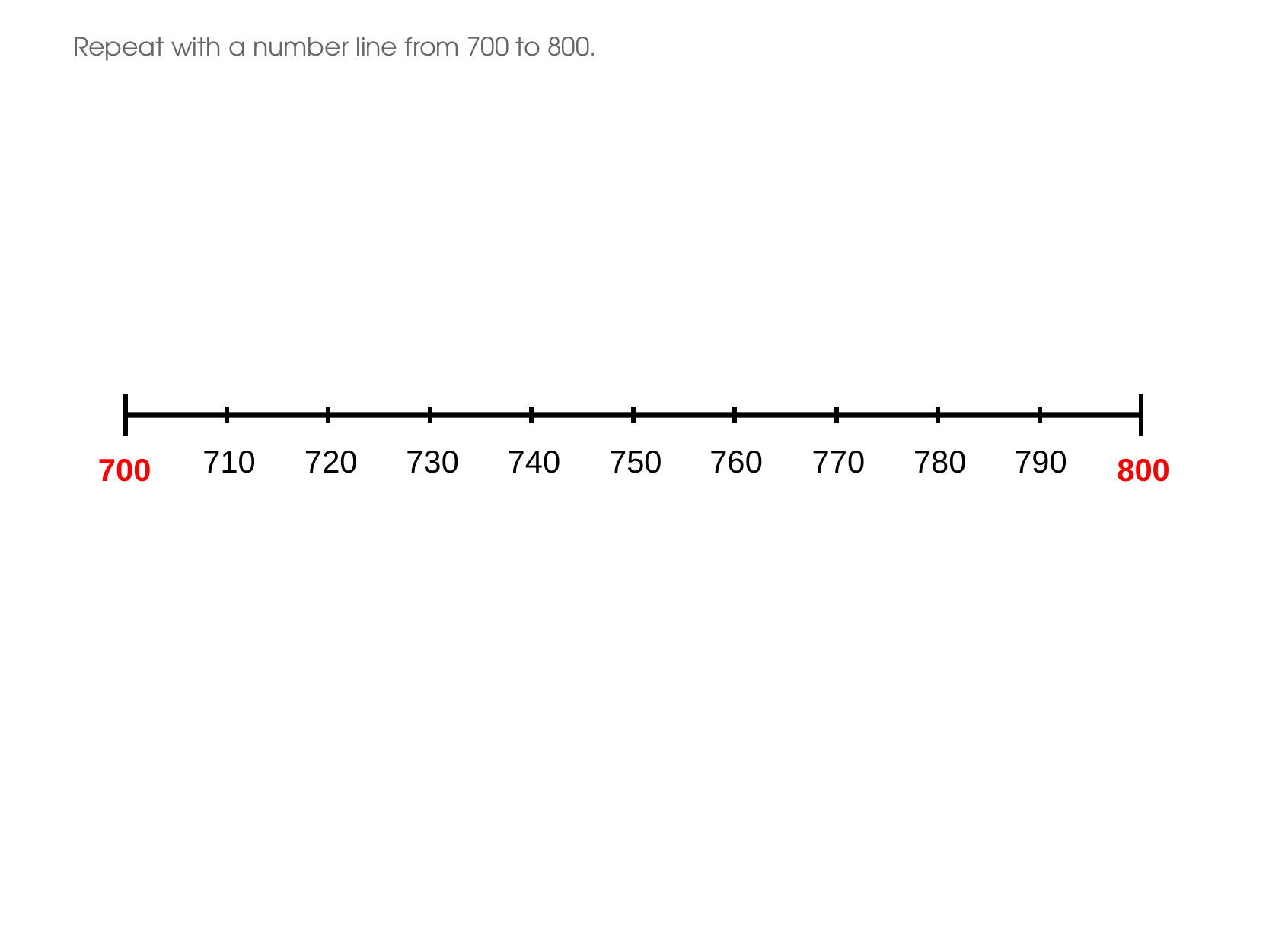

Repeat with a number line from 700 to 800.
710
720
730
740
750
760
770
780
790
700
800